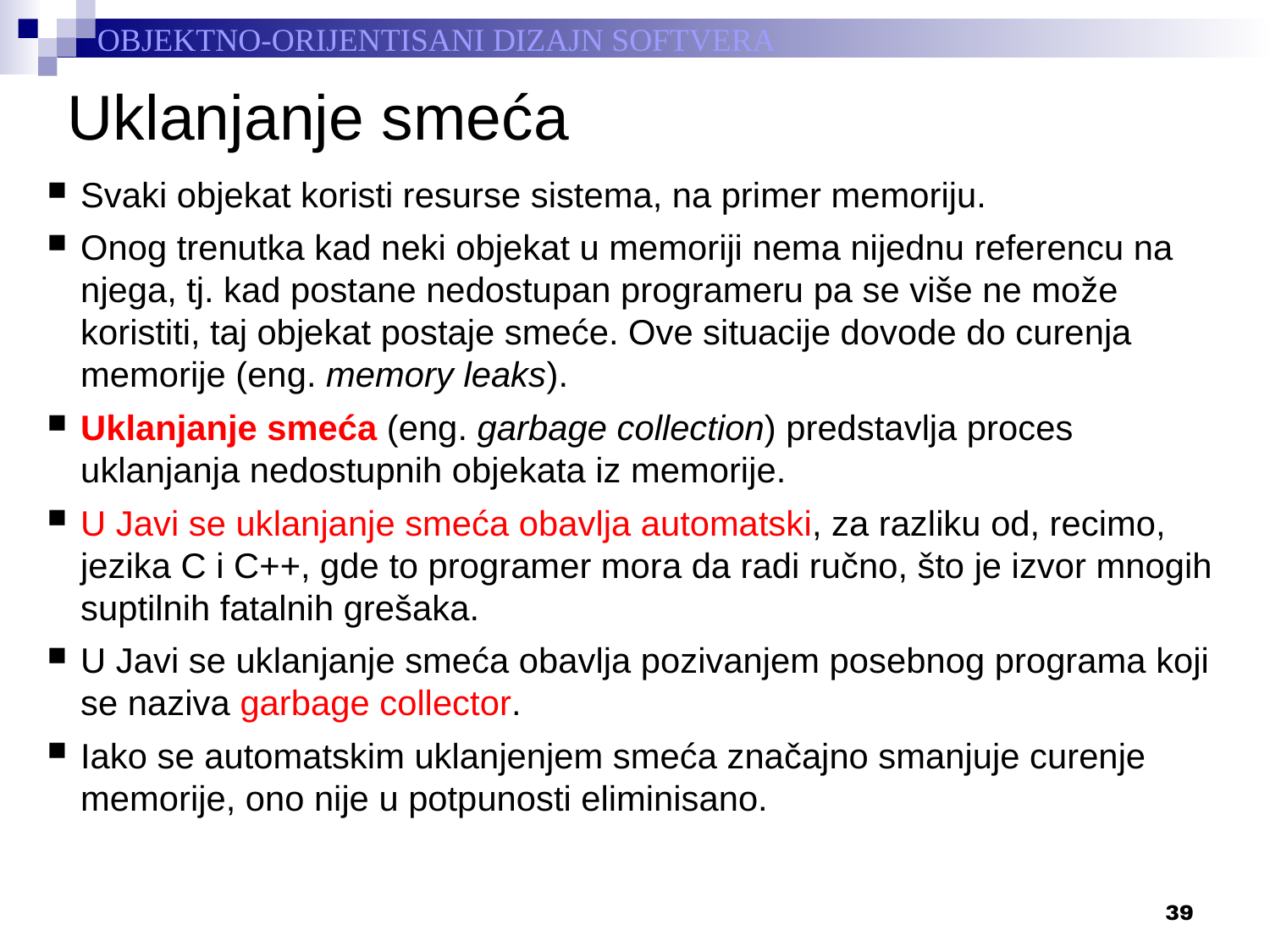

# Uklanjanje smeća
Svaki objekat koristi resurse sistema, na primer memoriju.
Onog trenutka kad neki objekat u memoriji nema nijednu referencu na njega, tj. kad postane nedostupan programeru pa se više ne može koristiti, taj objekat postaje smeće. Ove situacije dovode do curenja memorije (eng. memory leaks).
Uklanjanje smeća (eng. garbage collection) predstavlja proces uklanjanja nedostupnih objekata iz memorije.
U Javi se uklanjanje smeća obavlja automatski, za razliku od, recimo, jezika C i C++, gde to programer mora da radi ručno, što je izvor mnogih suptilnih fatalnih grešaka.
U Javi se uklanjanje smeća obavlja pozivanjem posebnog programa koji se naziva garbage collector.
Iako se automatskim uklanjenjem smeća značajno smanjuje curenje memorije, ono nije u potpunosti eliminisano.
39